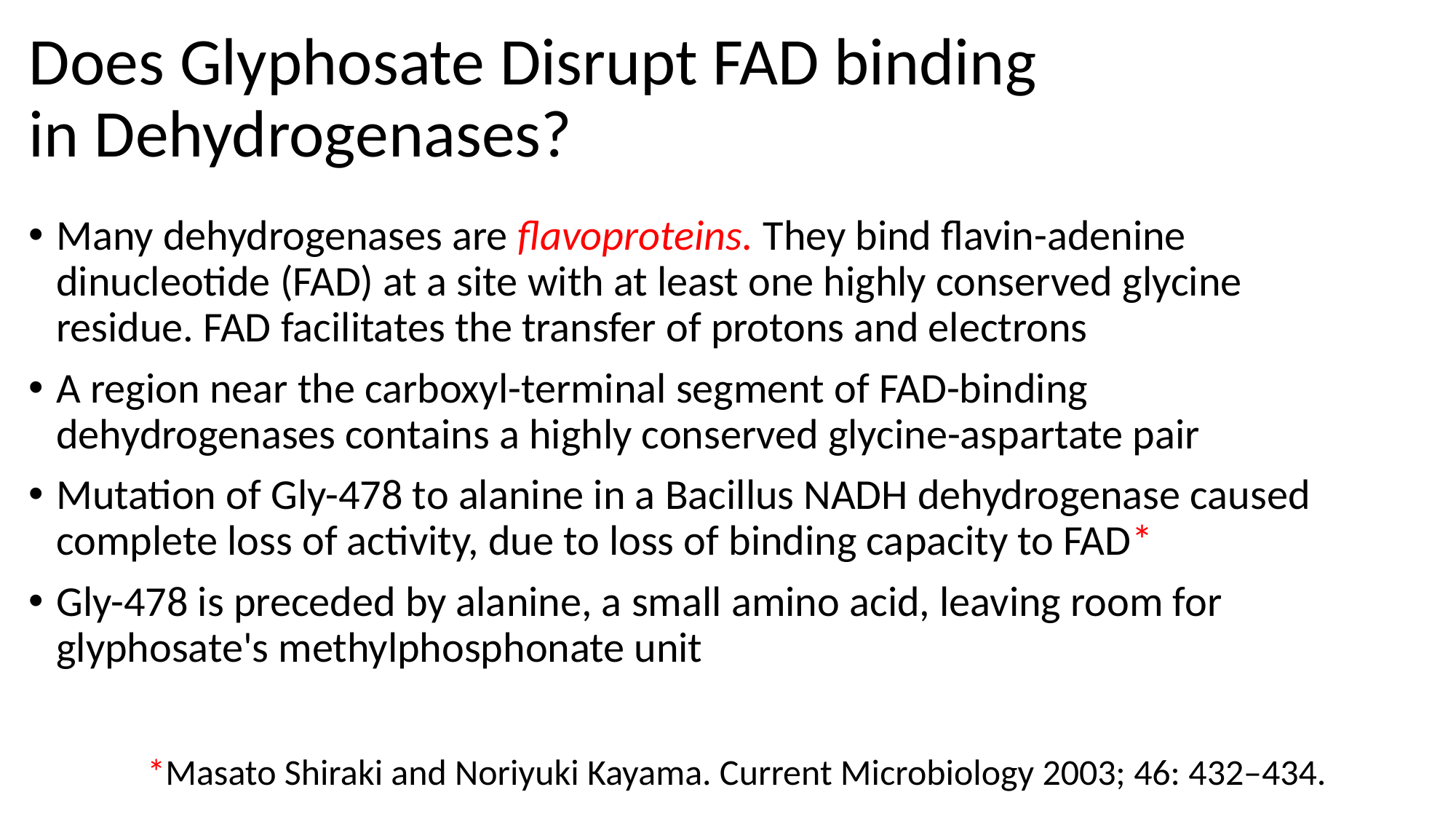

# Does Glyphosate Disrupt FAD binding in Dehydrogenases?
Many dehydrogenases are flavoproteins. They bind flavin-adenine dinucleotide (FAD) at a site with at least one highly conserved glycine residue. FAD facilitates the transfer of protons and electrons
A region near the carboxyl-terminal segment of FAD-binding dehydrogenases contains a highly conserved glycine-aspartate pair
Mutation of Gly-478 to alanine in a Bacillus NADH dehydrogenase caused complete loss of activity, due to loss of binding capacity to FAD*
Gly-478 is preceded by alanine, a small amino acid, leaving room for glyphosate's methylphosphonate unit
*Masato Shiraki and Noriyuki Kayama. Current Microbiology 2003; 46: 432–434.